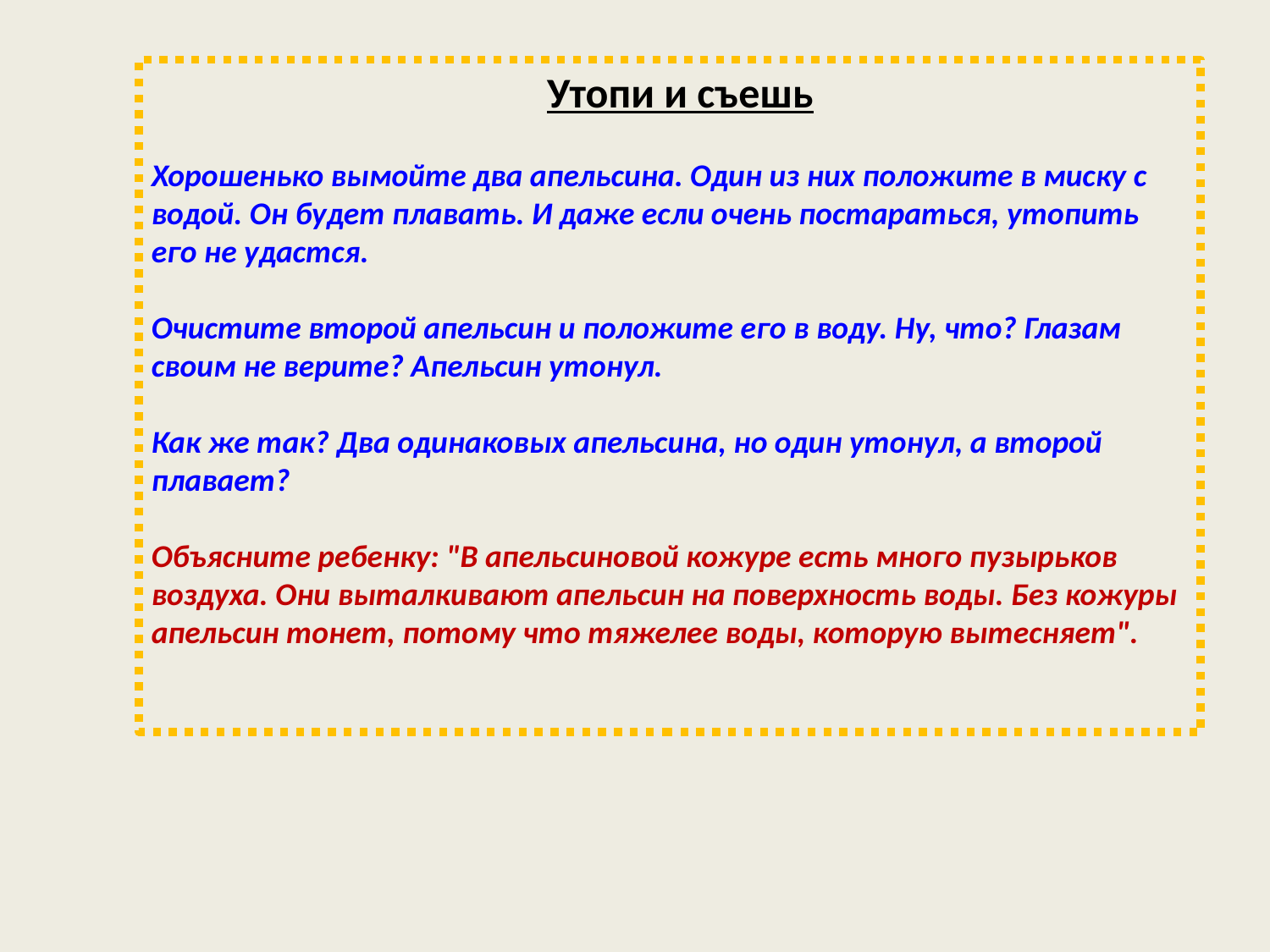

Утопи и съешь
Хорошенько вымойте два апельсина. Один из них положите в миску с водой. Он будет плавать. И даже если очень постараться, утопить его не удастся.
Очистите второй апельсин и положите его в воду. Ну, что? Глазам своим не верите? Апельсин утонул.
Как же так? Два одинаковых апельсина, но один утонул, а второй плавает?
Объясните ребенку: "В апельсиновой кожуре есть много пузырьков воздуха. Они выталкивают апельсин на поверхность воды. Без кожуры апельсин тонет, потому что тяжелее воды, которую вытесняет".